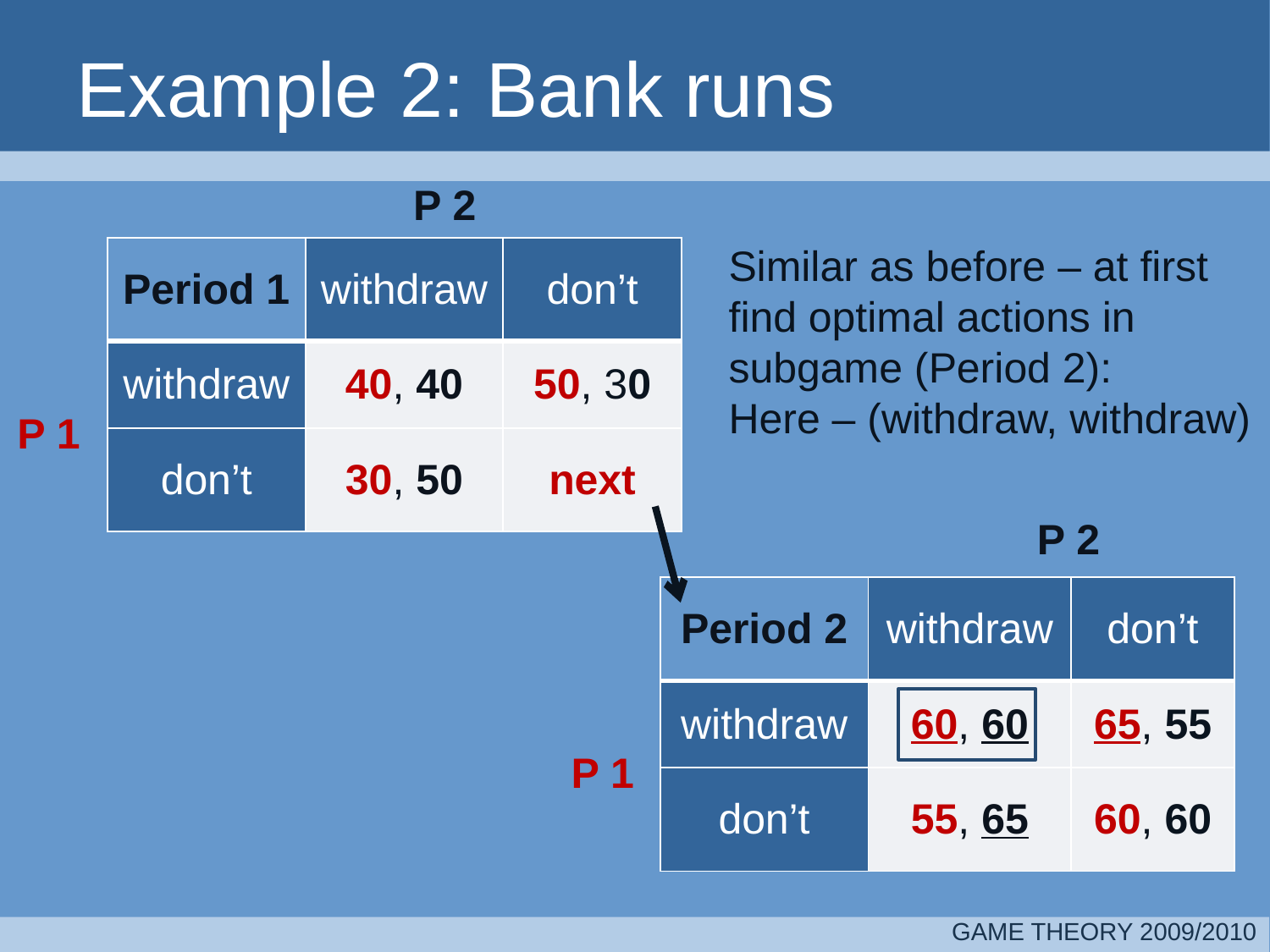

# Example 2: Bank runs
P 2
Similar as before – at first find optimal actions in subgame (Period 2):
Here – (withdraw, withdraw)
| Period 1 | withdraw | don’t |
| --- | --- | --- |
| withdraw | 40, 40 | 50, 30 |
| don’t | 30, 50 | next |
P 1
P 2
| Period 2 | withdraw | don’t |
| --- | --- | --- |
| withdraw | 60, 60 | 65, 55 |
| don’t | 55, 65 | 60, 60 |

P 1
GAME THEORY 2009/2010